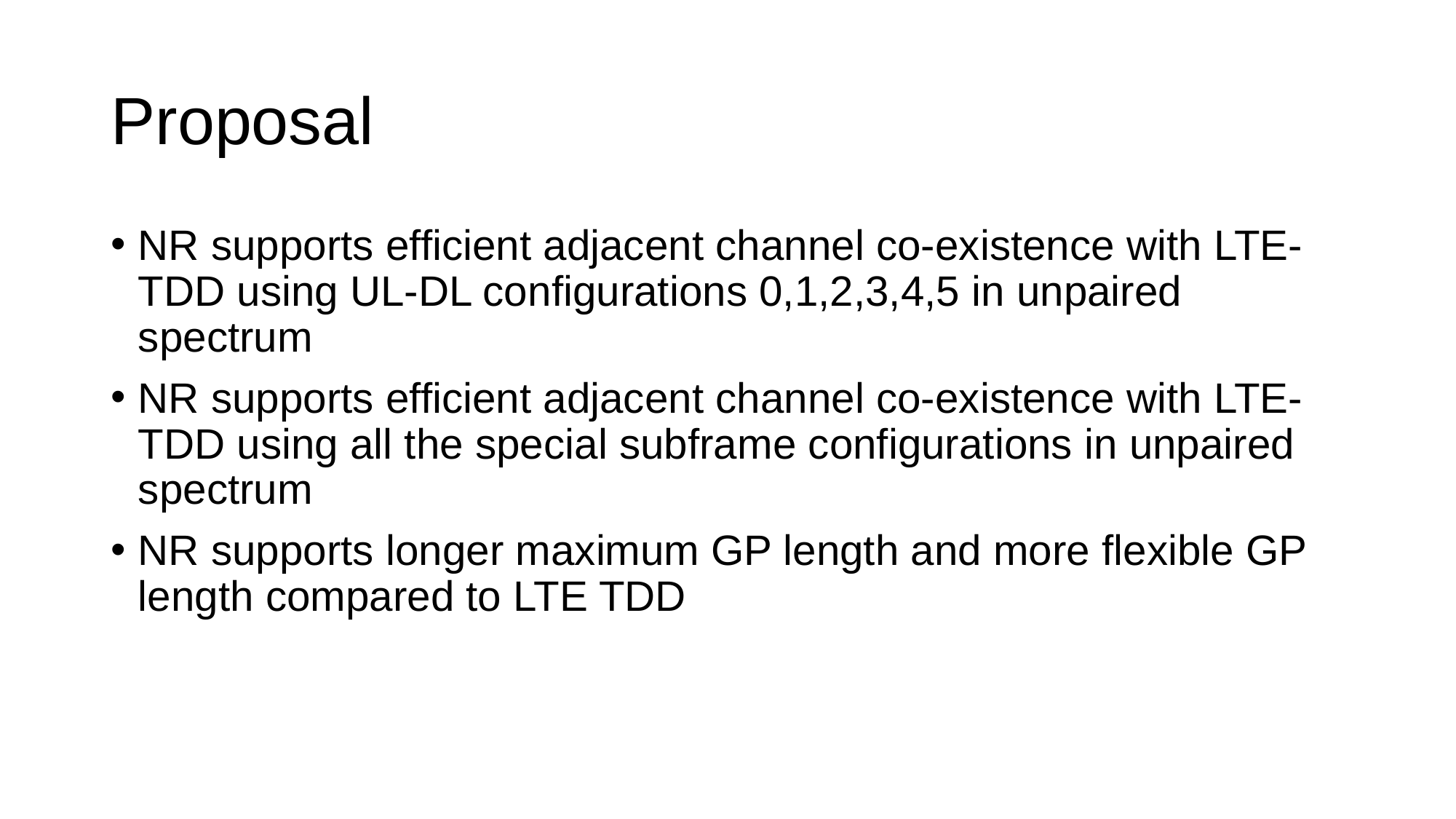

# Proposal
NR supports efficient adjacent channel co-existence with LTE-TDD using UL-DL configurations 0,1,2,3,4,5 in unpaired spectrum
NR supports efficient adjacent channel co-existence with LTE-TDD using all the special subframe configurations in unpaired spectrum
NR supports longer maximum GP length and more flexible GP length compared to LTE TDD